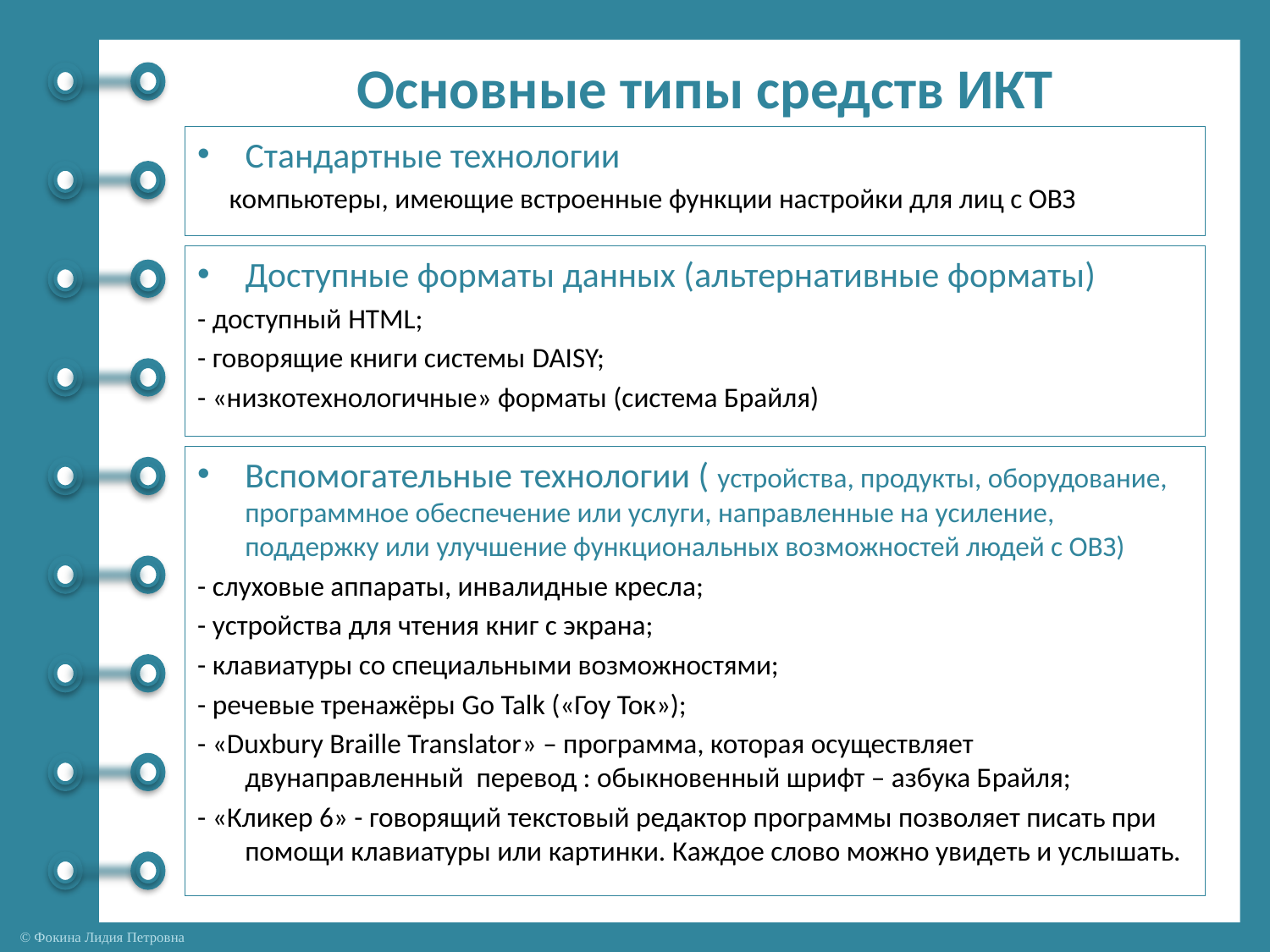

# Основные типы средств ИКТ
Стандартные технологии
     компьютеры, имеющие встроенные функции настройки для лиц с ОВЗ

Доступные форматы данных (альтернативные форматы)
- доступный HTML;
- говорящие книги системы DAISY;
- «низкотехнологичные» форматы (система Брайля)

Вспомогательные технологии ( устройства, продукты, оборудование, программное обеспечение или услуги, направленные на усиление, поддержку или улучшение функциональных возможностей людей с ОВЗ)
- слуховые аппараты, инвалидные кресла;
- устройства для чтения книг с экрана;
- клавиатуры со специальными возможностями;
- речевые тренажёры Go Talk («Гоу Ток»);
- «Duxbury Braille Translator» – программа, которая осуществляет двунаправленный  перевод : обыкновенный шрифт – азбука Брайля;
- «Кликер 6» - говорящий текстовый редактор программы позволяет писать при помощи клавиатуры или картинки. Каждое слово можно увидеть и услышать.